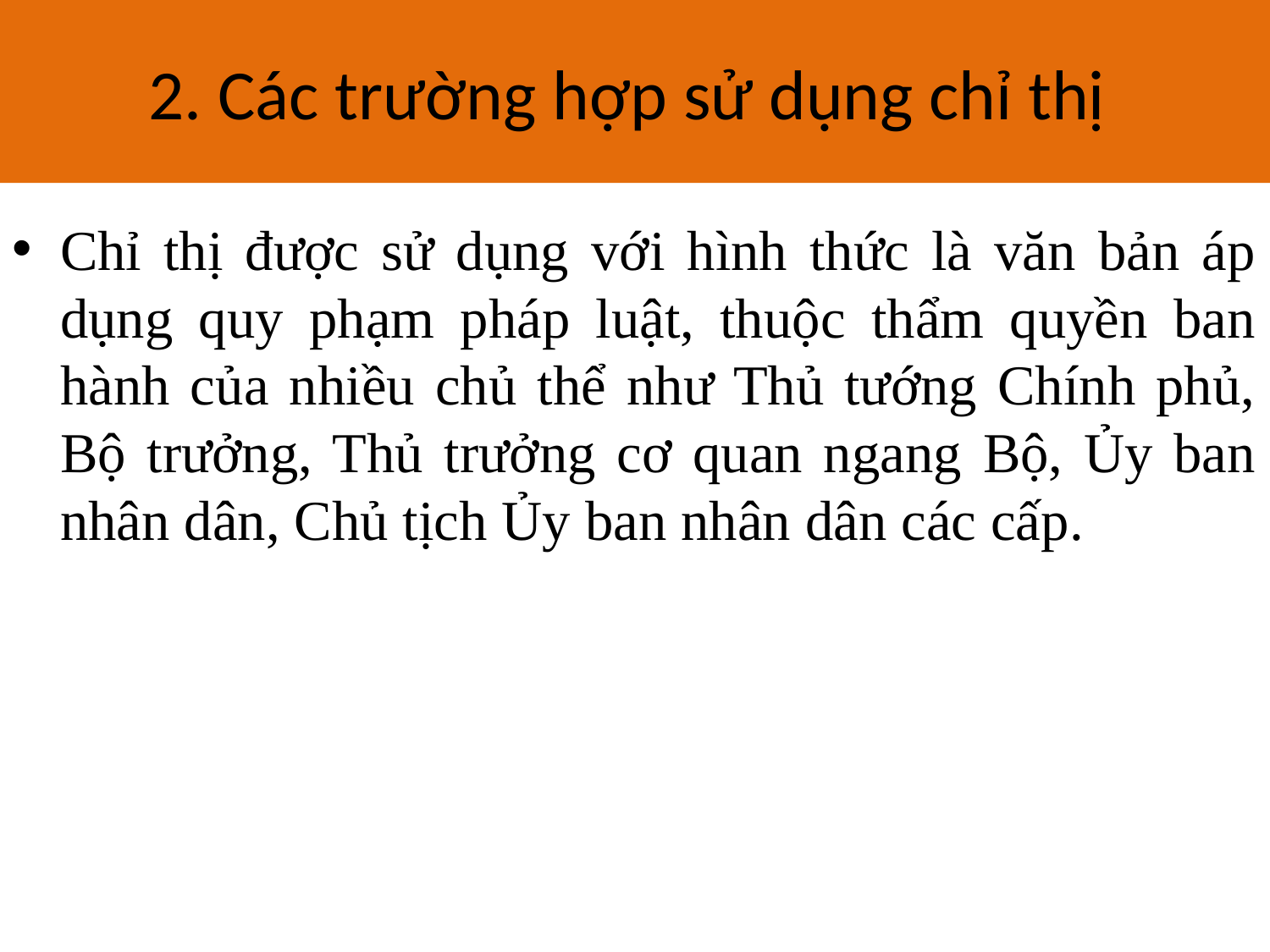

# 2. Các trường hợp sử dụng chỉ thị
Chỉ thị được sử dụng với hình thức là văn bản áp dụng quy phạm pháp luật, thuộc thẩm quyền ban hành của nhiều chủ thể như Thủ tướng Chính phủ, Bộ trưởng, Thủ trưởng cơ quan ngang Bộ, Ủy ban nhân dân, Chủ tịch Ủy ban nhân dân các cấp.